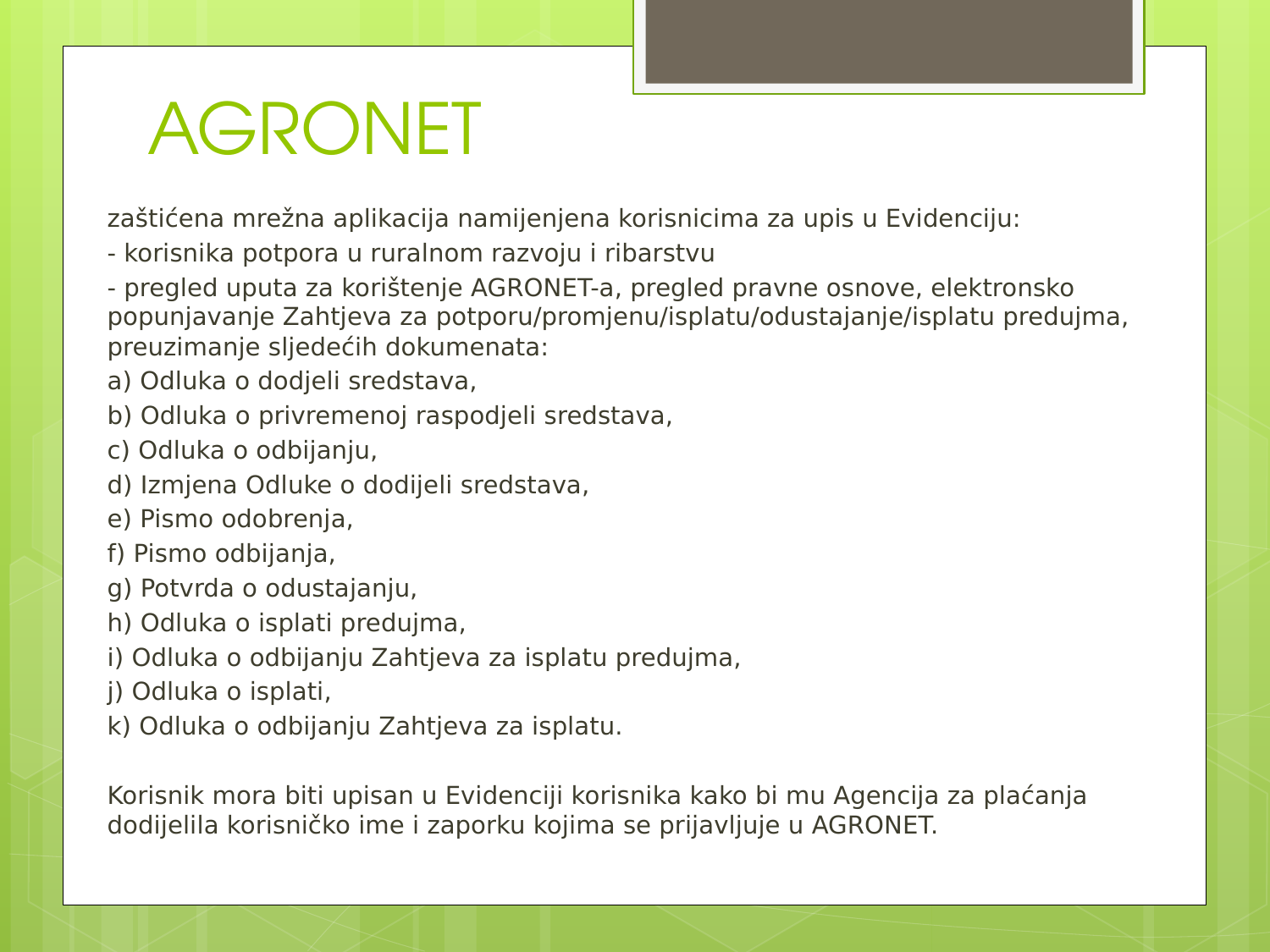

# AGRONET
zaštićena mrežna aplikacija namijenjena korisnicima za upis u Evidenciju:
- korisnika potpora u ruralnom razvoju i ribarstvu
- pregled uputa za korištenje AGRONET-a, pregled pravne osnove, elektronsko popunjavanje Zahtjeva za potporu/promjenu/isplatu/odustajanje/isplatu predujma, preuzimanje sljedećih dokumenata:
a) Odluka o dodjeli sredstava,
b) Odluka o privremenoj raspodjeli sredstava,
c) Odluka o odbijanju,
d) Izmjena Odluke o dodijeli sredstava,
e) Pismo odobrenja,
f) Pismo odbijanja,
g) Potvrda o odustajanju,
h) Odluka o isplati predujma,
i) Odluka o odbijanju Zahtjeva za isplatu predujma,
j) Odluka o isplati,
k) Odluka o odbijanju Zahtjeva za isplatu.

Korisnik mora biti upisan u Evidenciji korisnika kako bi mu Agencija za plaćanja dodijelila korisničko ime i zaporku kojima se prijavljuje u AGRONET.